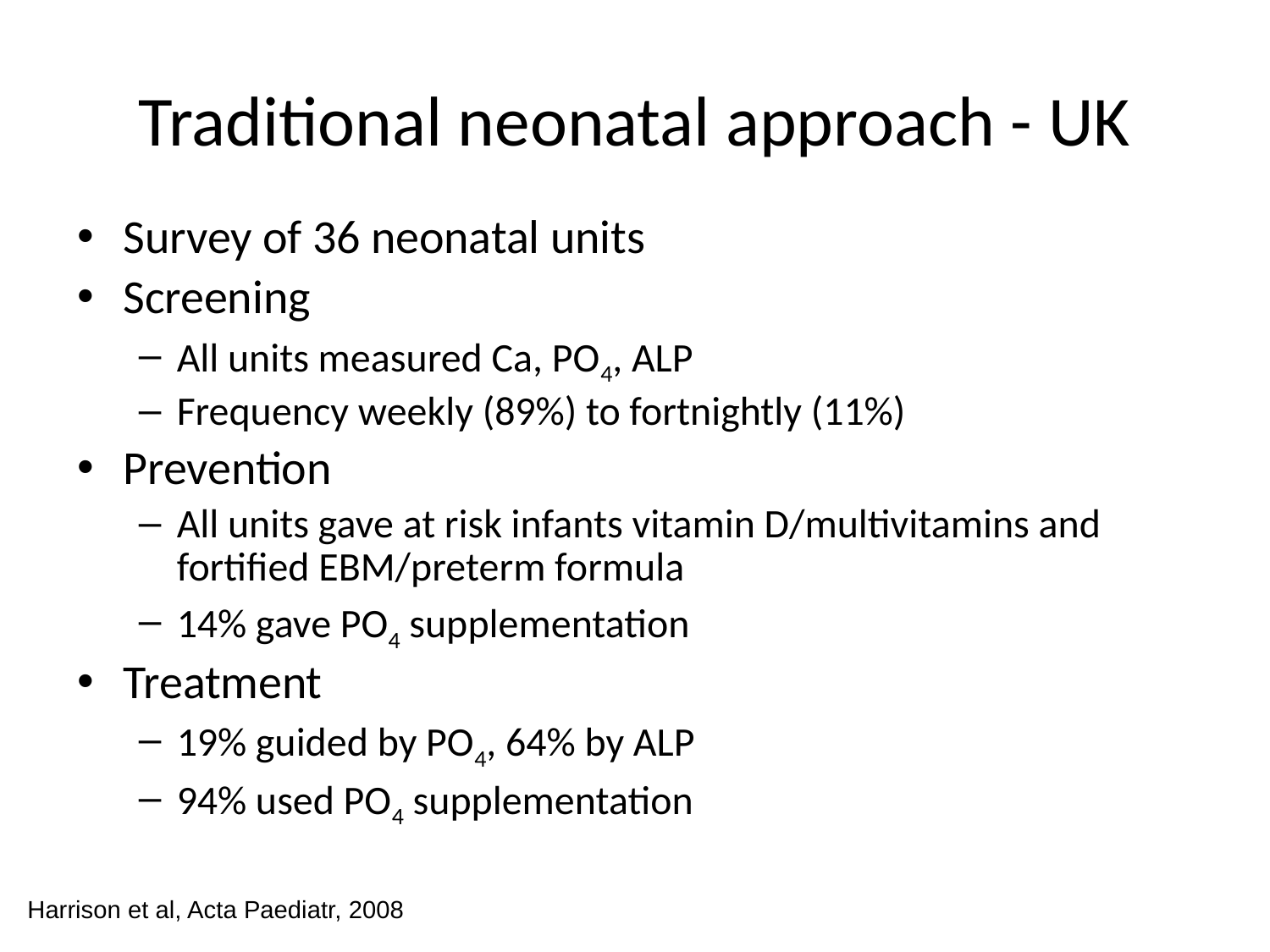

# Traditional neonatal approach - UK
Survey of 36 neonatal units
Screening
All units measured Ca, PO4, ALP
Frequency weekly (89%) to fortnightly (11%)
Prevention
All units gave at risk infants vitamin D/multivitamins and fortified EBM/preterm formula
14% gave PO4 supplementation
Treatment
19% guided by PO4, 64% by ALP
94% used PO4 supplementation
Harrison et al, Acta Paediatr, 2008